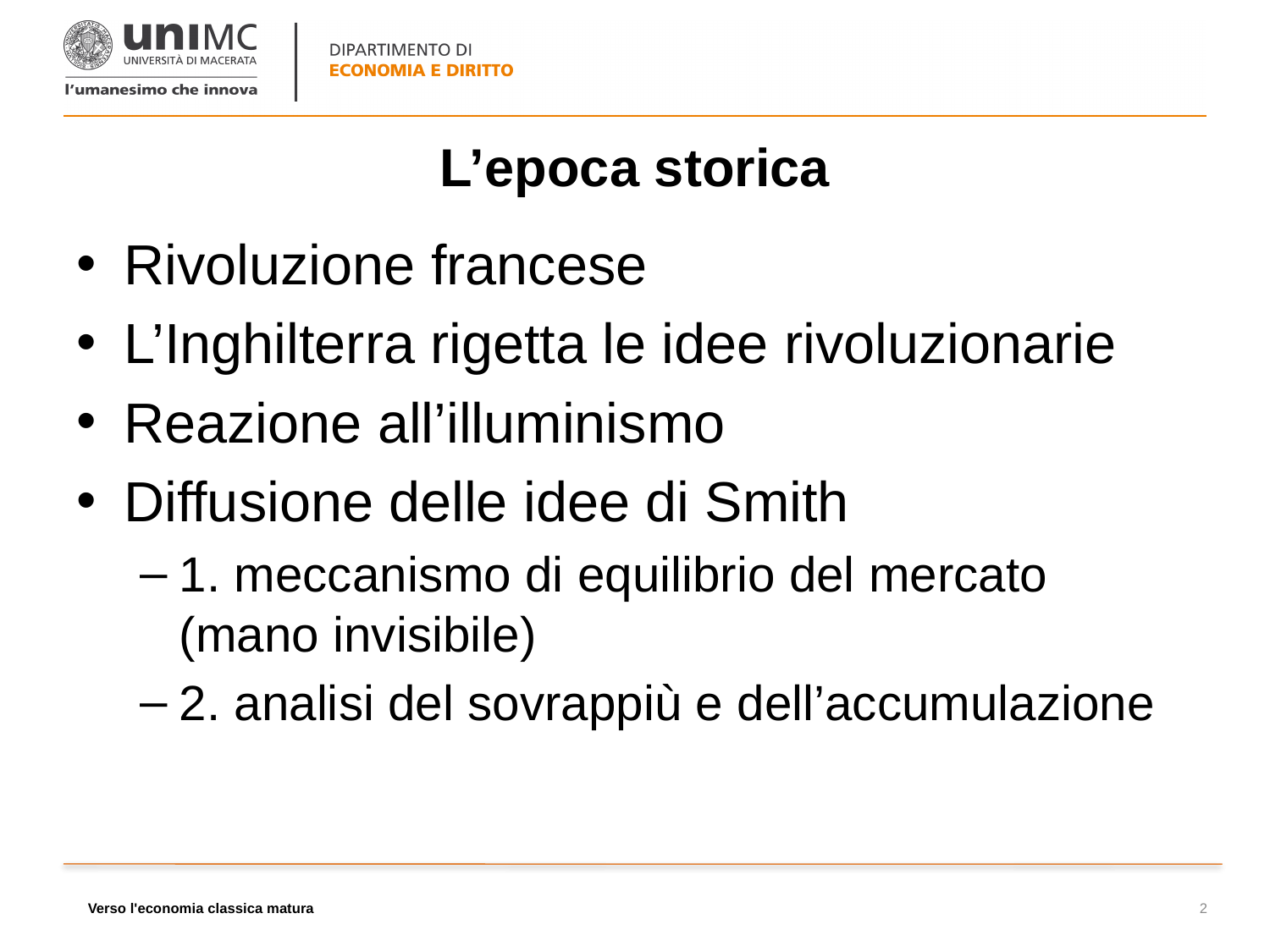

# L’epoca storica
Rivoluzione francese
L’Inghilterra rigetta le idee rivoluzionarie
Reazione all’illuminismo
Diffusione delle idee di Smith
1. meccanismo di equilibrio del mercato (mano invisibile)
2. analisi del sovrappiù e dell’accumulazione
Verso l'economia classica matura
2